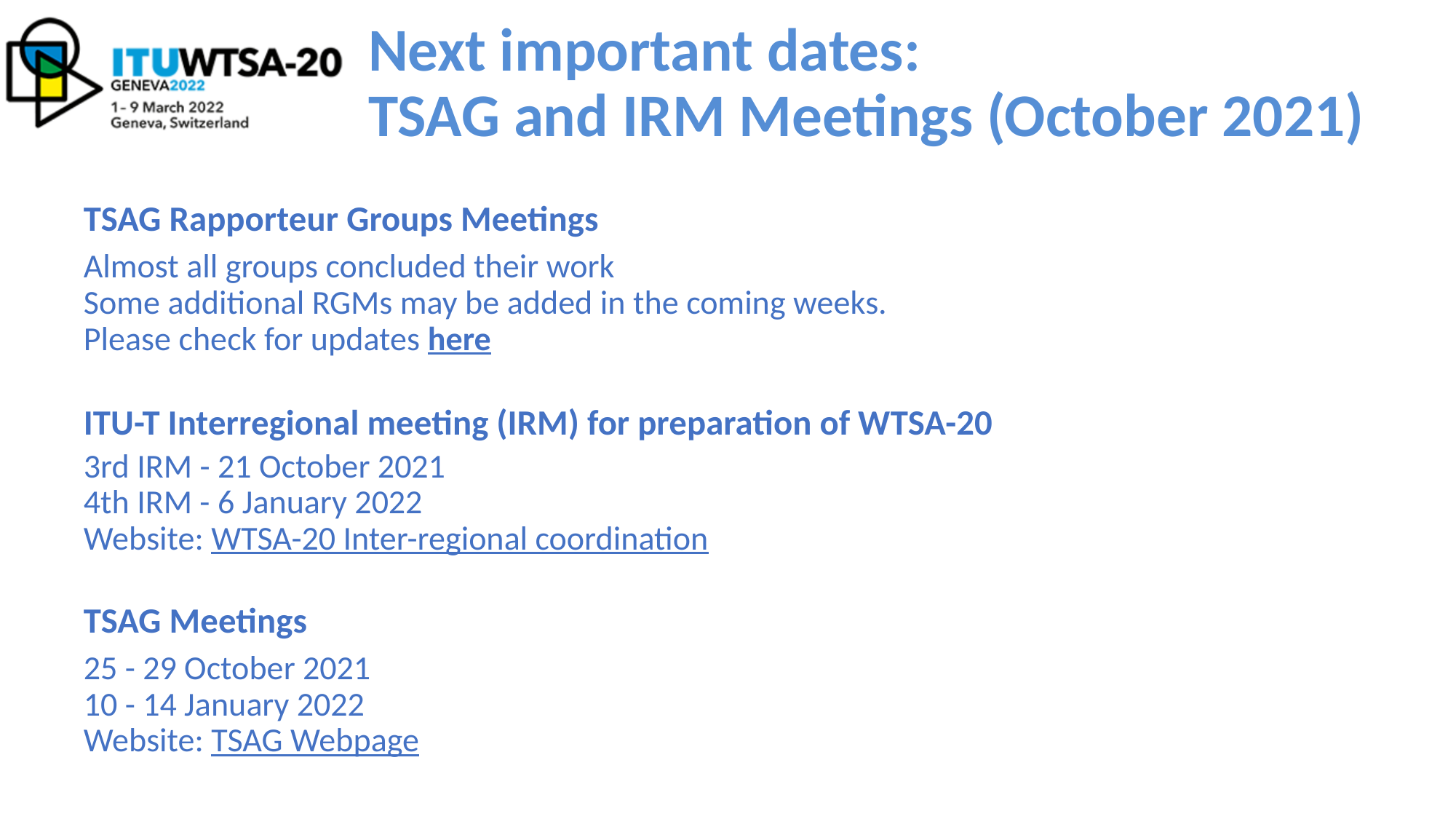

# Next important dates: TSAG and IRM Meetings (October 2021)
TSAG Rapporteur Groups Meetings
Almost all groups concluded their work
Some additional RGMs may be added in the coming weeks.
Please check for updates here

ITU-T Interregional meeting (IRM) for preparation of WTSA-20
3rd IRM - 21 October 2021
4th IRM - 6 January 2022
Website: WTSA-20 Inter-regional coordination
TSAG Meetings
25 - 29 October 2021
10 - 14 January 2022
Website: TSAG Webpage